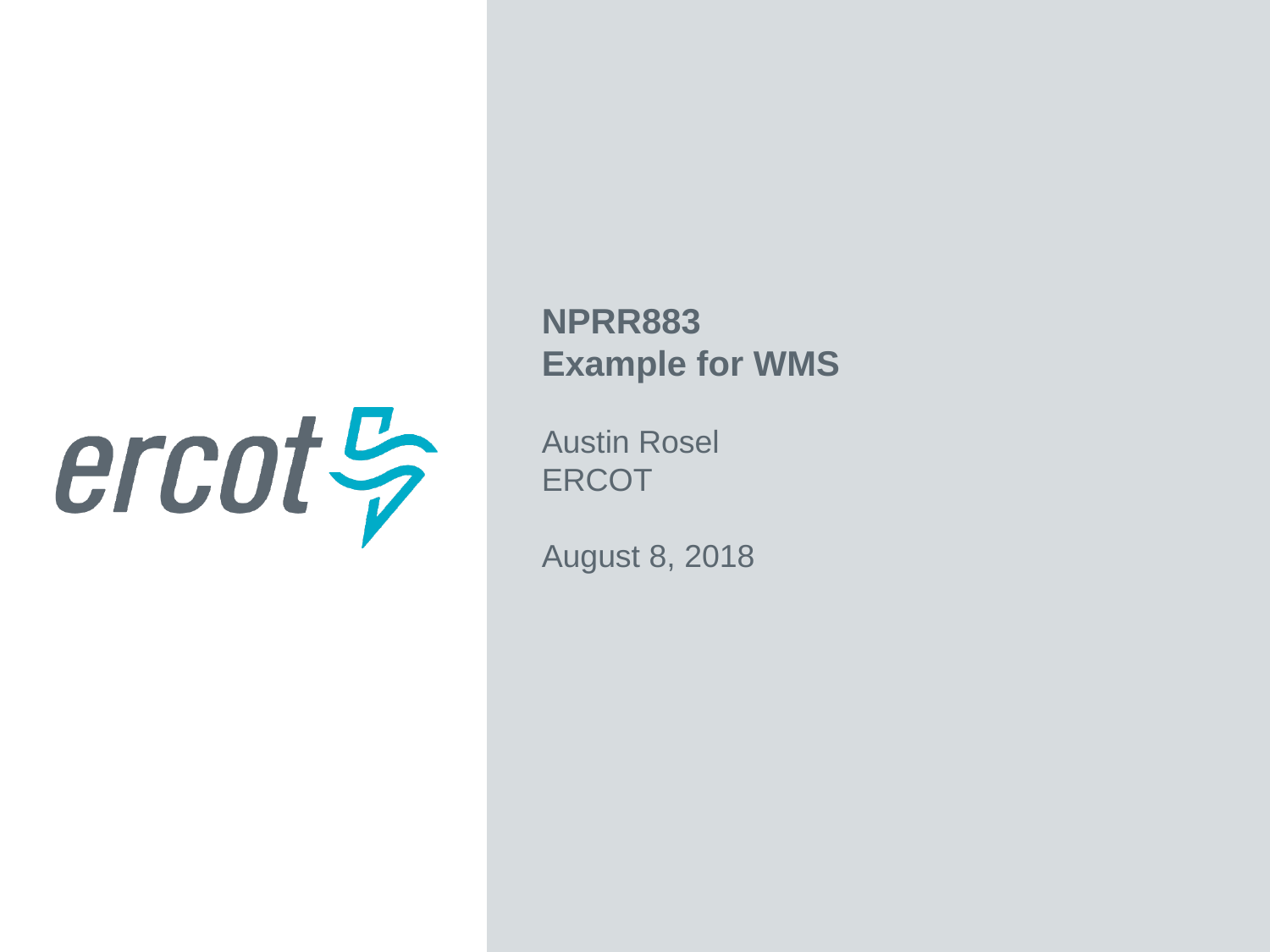

NPRR883
Example for WMS

Austin Rosel
ERCOT

August 8, 2018